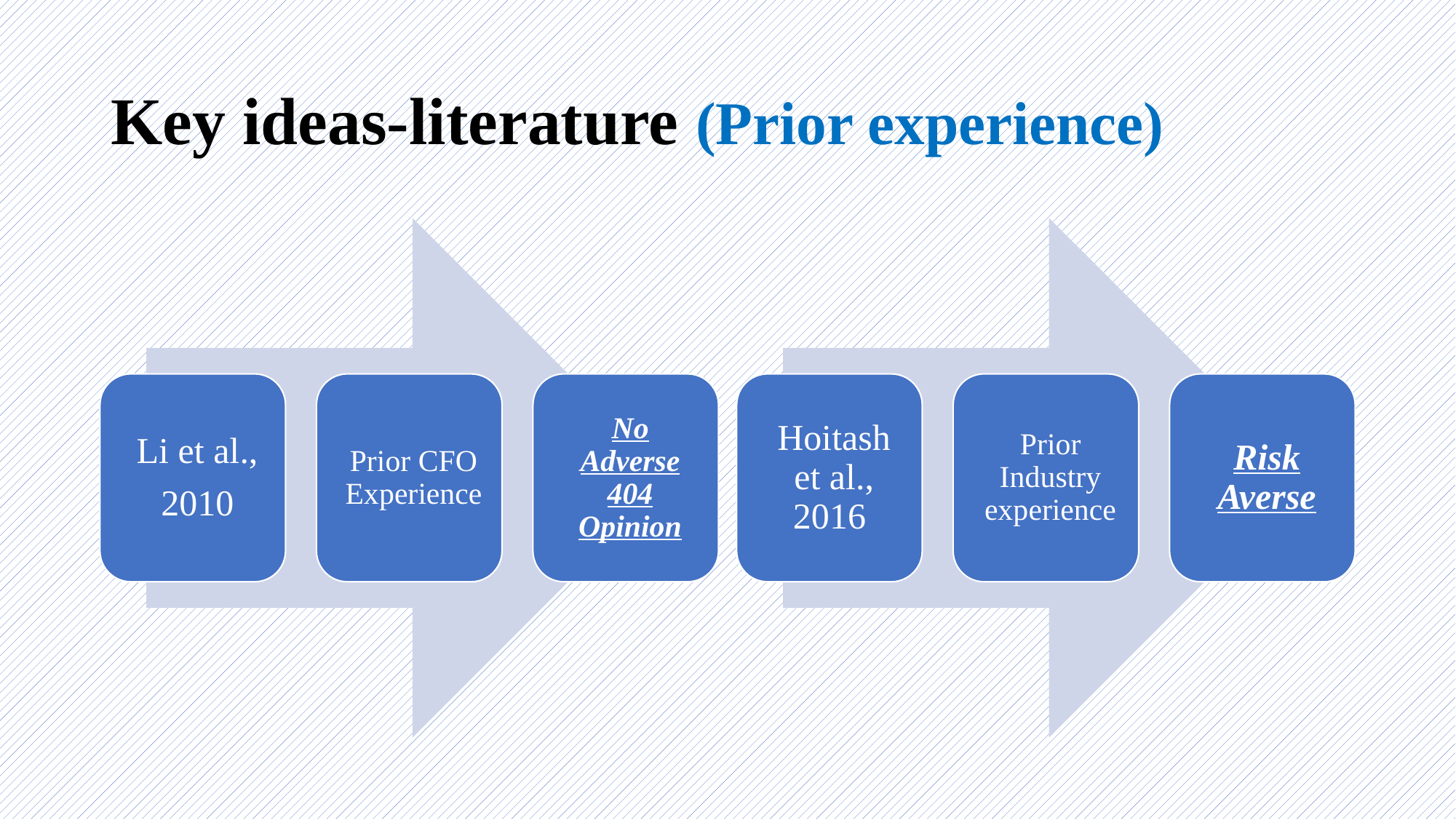

# Key ideas-literature (Prior experience)
Li et al.,
2010
Prior CFO Experience
No Adverse 404 Opinion
Hoitash et al., 2016
Prior Industry experience
Risk Averse